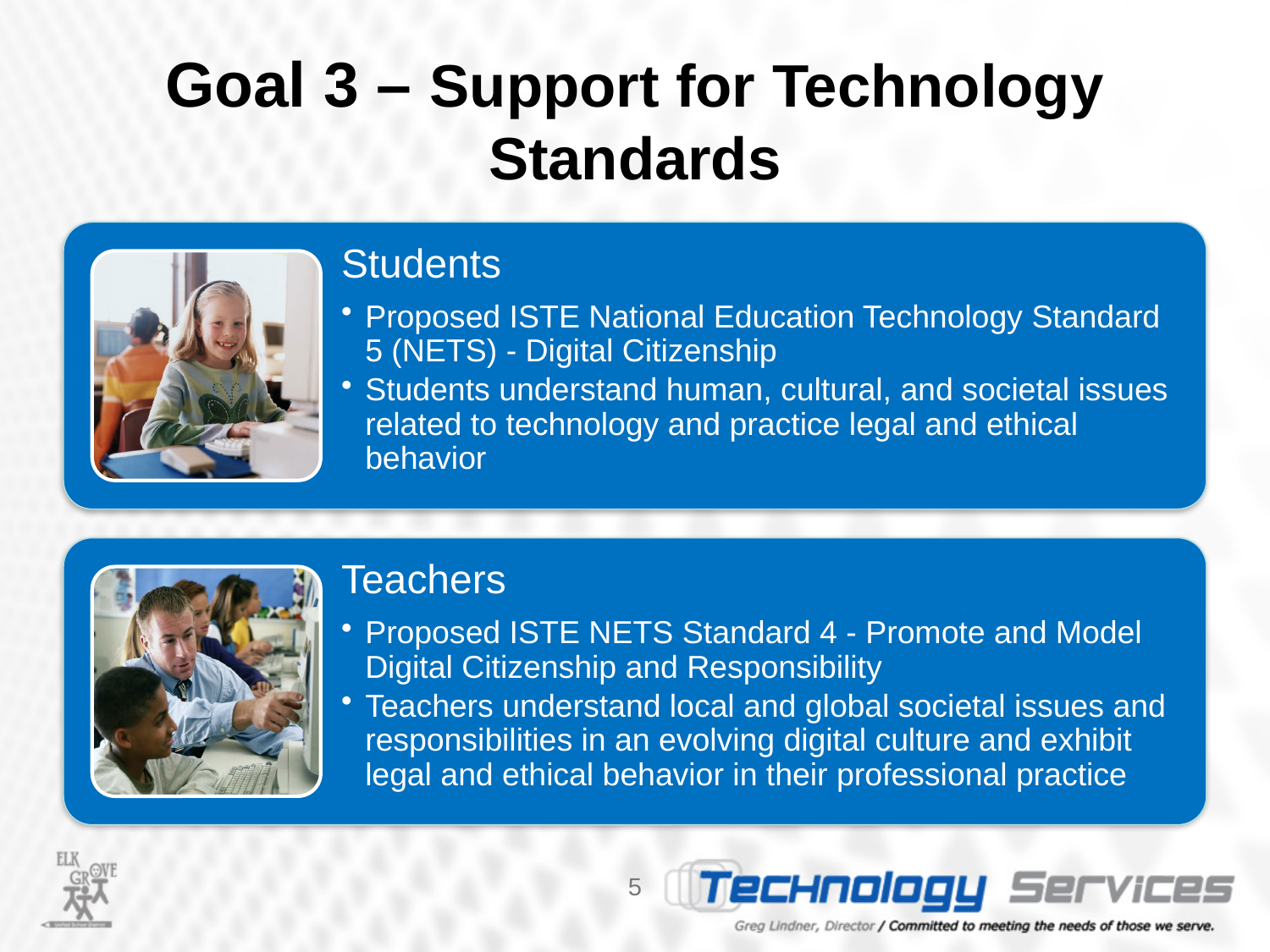

# Goal 3 – Support for Technology Standards
Students
Proposed ISTE National Education Technology Standard 5 (NETS) - Digital Citizenship
Students understand human, cultural, and societal issues related to technology and practice legal and ethical behavior
Teachers
Proposed ISTE NETS Standard 4 - Promote and Model Digital Citizenship and Responsibility
Teachers understand local and global societal issues and responsibilities in an evolving digital culture and exhibit legal and ethical behavior in their professional practice
5